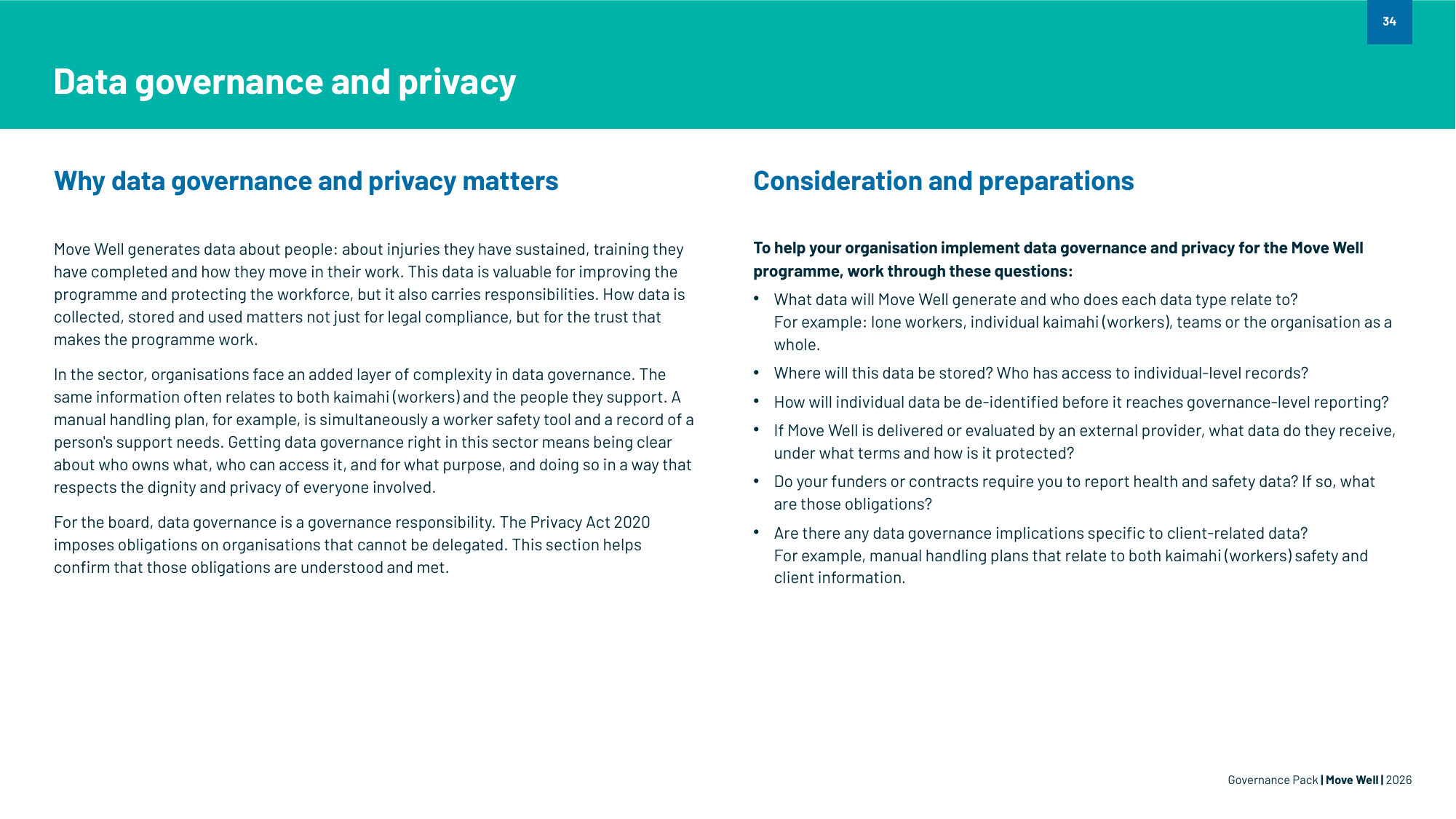

34
Data governance and privacy
Why data governance and privacy matters
Consideration and preparations

To help your organisation implement data governance and privacy for the Move Well programme, work through these questions:
What data will Move Well generate and who does each data type relate to?
For example: lone workers, individual kaimahi (workers), teams or the organisation as a whole.
Where will this data be stored? Who has access to individual-level records?
How will individual data be de-identified before it reaches governance-level reporting?
If Move Well is delivered or evaluated by an external provider, what data do they receive, under what terms and how is it protected?
Do your funders or contracts require you to report health and safety data? If so, what are those obligations?
Are there any data governance implications specific to client-related data?
For example, manual handling plans that relate to both kaimahi (workers) safety and client information.
Move Well generates data about people: about injuries they have sustained, training they have completed and how they move in their work. This data is valuable for improving the programme and protecting the workforce, but it also carries responsibilities. How data is collected, stored and used matters not just for legal compliance, but for the trust that makes the programme work.
In the sector, organisations face an added layer of complexity in data governance. The same information often relates to both kaimahi (workers) and the people they support. A manual handling plan, for example, is simultaneously a worker safety tool and a record of a person's support needs. Getting data governance right in this sector means being clear about who owns what, who can access it, and for what purpose, and doing so in a way that respects the dignity and privacy of everyone involved.
For the board, data governance is a governance responsibility. The Privacy Act 2020 imposes obligations on organisations that cannot be delegated. This section helps confirm that those obligations are understood and met.